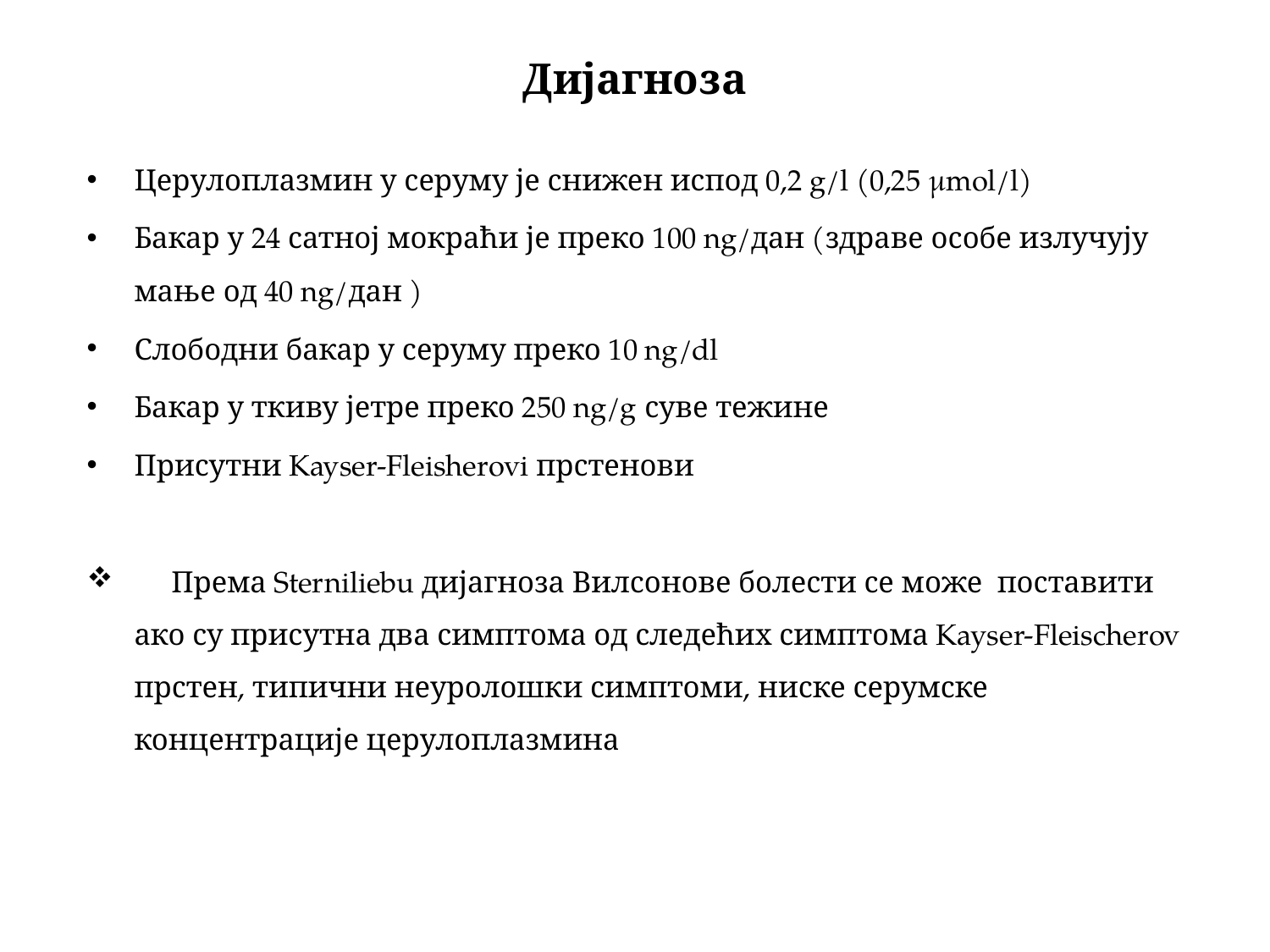

# Дијагноза
Церулоплазмин у серуму је снижен испод 0,2 g/l (0,25 μmol/l)
Бакар у 24 сатној мокраћи је преко 100 ng/дан (здраве особе излучују мање од 40 ng/дан )
Слободни бакар у серуму преко 10 ng/dl
Бакар у ткиву јетре преко 250 ng/g суве тежине
Присутни Kayser-Fleisherovi прстенови

     Према Sterniliebu дијагноза Вилсонове болести се може  поставити ако су присутна два симптома од следећих симптома Kayser-Fleischerov  прстен, типични неуролошки симптоми, ниске серумске концентрације церулоплазмина